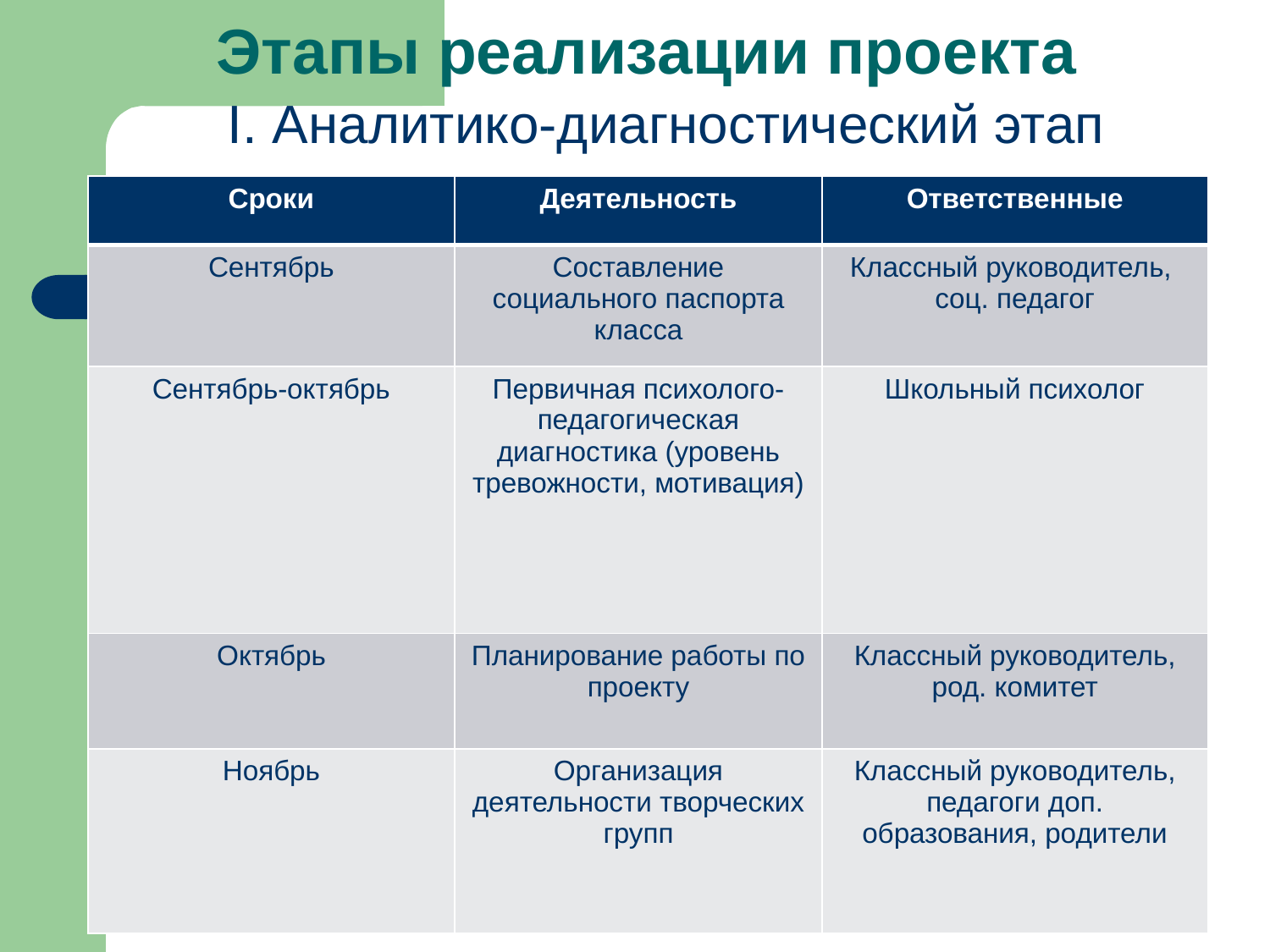

# Этапы реализации проекта
I. Аналитико-диагностический этап

| Сроки | Деятельность | Ответственные |
| --- | --- | --- |
| Сентябрь | Составление социального паспорта класса | Классный руководитель, соц. педагог |
| Сентябрь-октябрь | Первичная психолого-педагогическая диагностика (уровень тревожности, мотивация) | Школьный психолог |
| Октябрь | Планирование работы по проекту | Классный руководитель, род. комитет |
| Ноябрь | Организация деятельности творческих групп | Классный руководитель, педагоги доп. образования, родители |